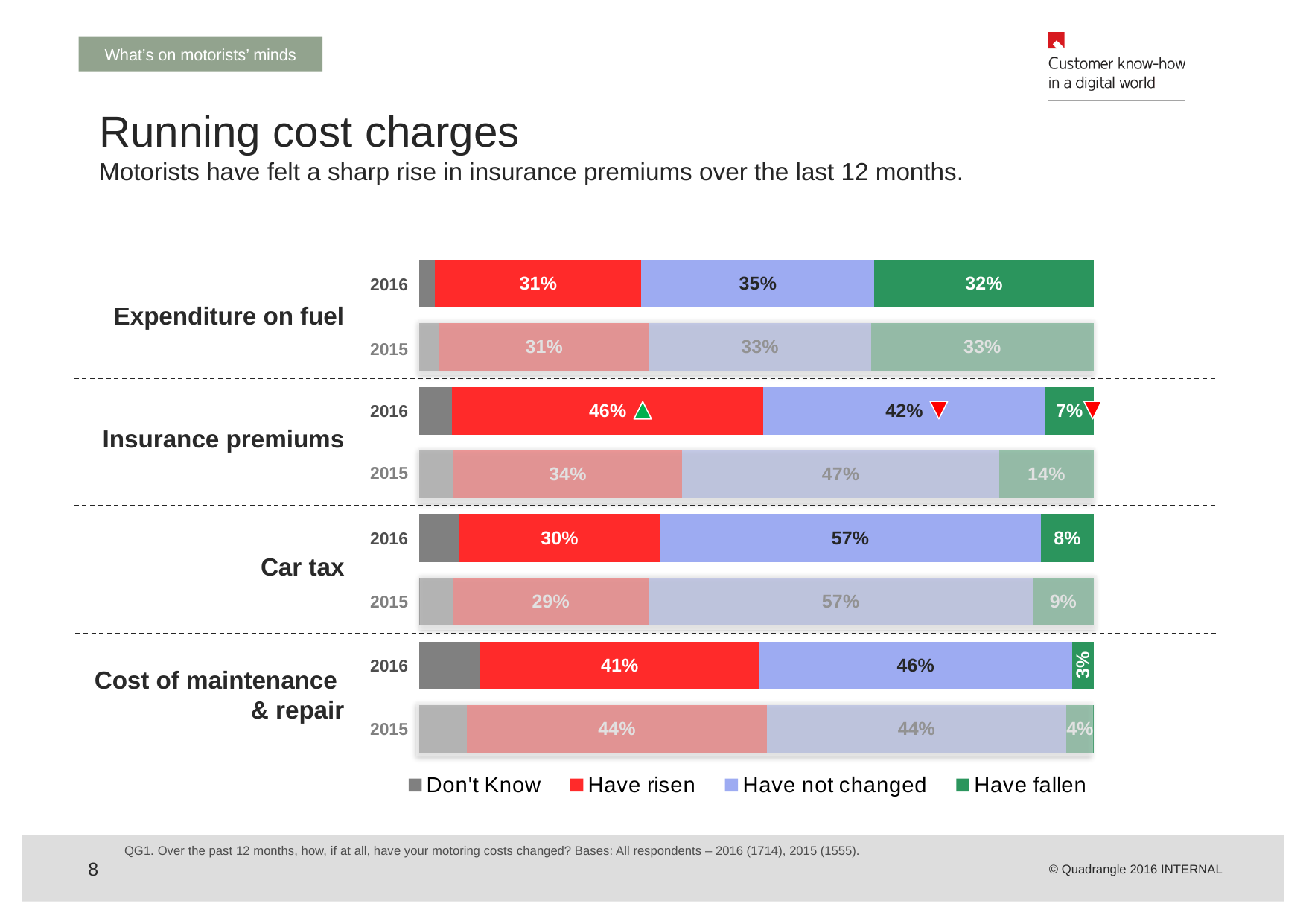

What’s on motorists’ minds
Running cost charges
Motorists have felt a sharp rise in insurance premiums over the last 12 months.

### Chart

| Category | Don't Know | Have risen | Have not changed | Have fallen |
|---|---|---|---|---|
| 2015 | 0.07000000000000002 | 0.44 | 0.44 | 0.04000000000000002 |
| Cost of maintenance and repair (e.g. MOT, parts and labour) 2016 | 0.09073026628362023 | 0.4127717285177 | 0.46492132387420126 | 0.03157668132442 |
| 2015 | 0.05 | 0.2900000000000003 | 0.57 | 0.09000000000000002 |
| Car Tax | 0.05977888241394 | 0.2966503575676007 | 0.5657849491808 | 0.07778581083763021 |
| 2015 | 0.05 | 0.34 | 0.4700000000000001 | 0.14 |
| Insurance premiums | 0.04862870907615979 | 0.4614380280199001 | 0.41838583501730103 | 0.07154742788662 |
| 2015 | 0.030000000000000002 | 0.3100000000000007 | 0.33000000000000096 | 0.33000000000000096 |
| Expenditure on fuel | 0.023143193688900002 | 0.30611322661059975 | 0.34575326727200084 | 0.3249903124285 |
2016
Expenditure on fuel
2015

2016

Insurance premiums
2015
2016
Car tax
2015
2016
Cost of maintenance
& repair
2015
QG1. Over the past 12 months, how, if at all, have your motoring costs changed? Bases: All respondents – 2016 (1714), 2015 (1555).